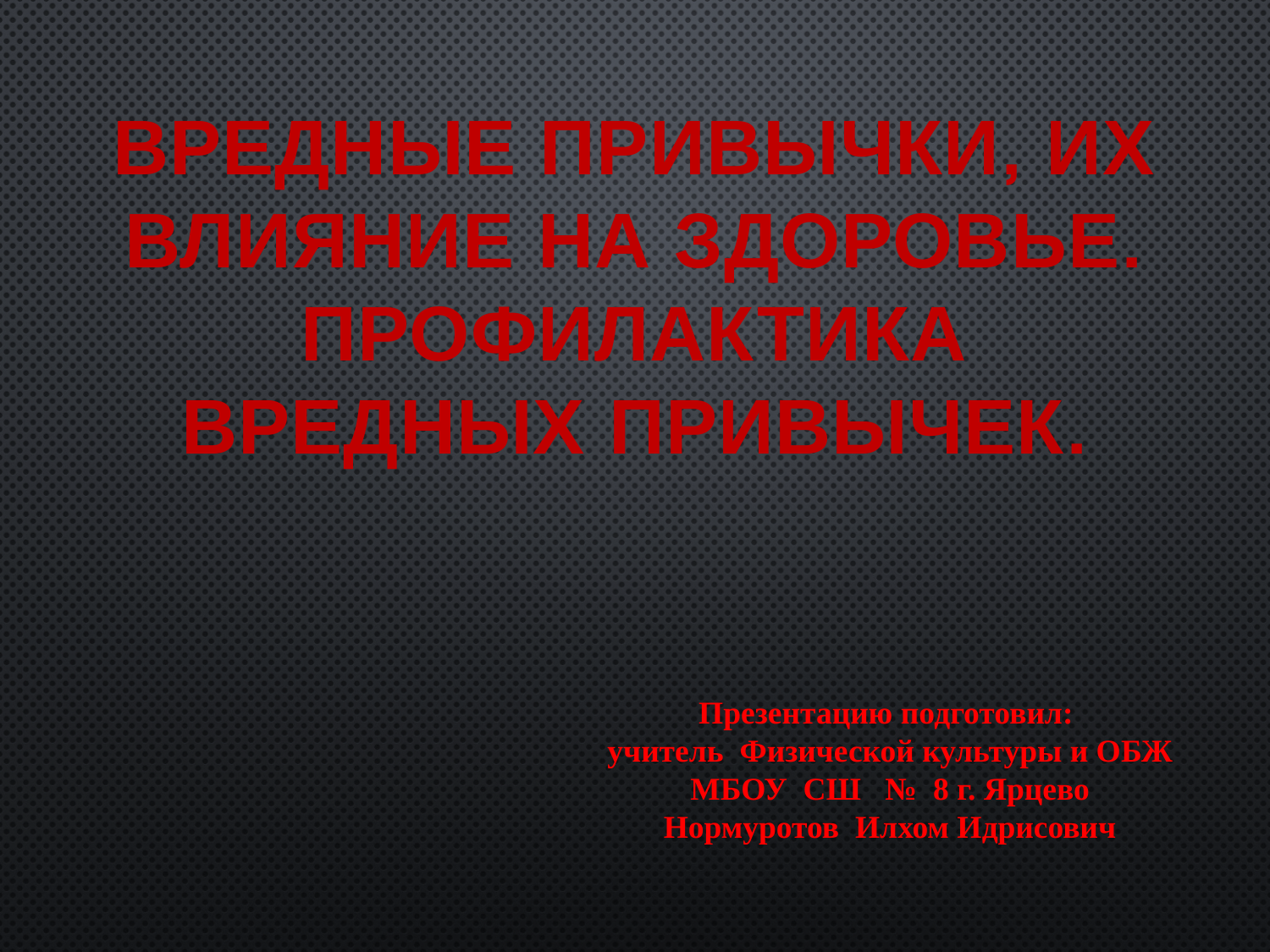

# Вредные привычки, их влияние на здоровье. Профилактика вредных привычек.
Презентацию подготовил:
учитель  Физической культуры и ОБЖ
МБОУ  СШ   №  8 г. Ярцево
Нормуротов  Илхом Идрисович